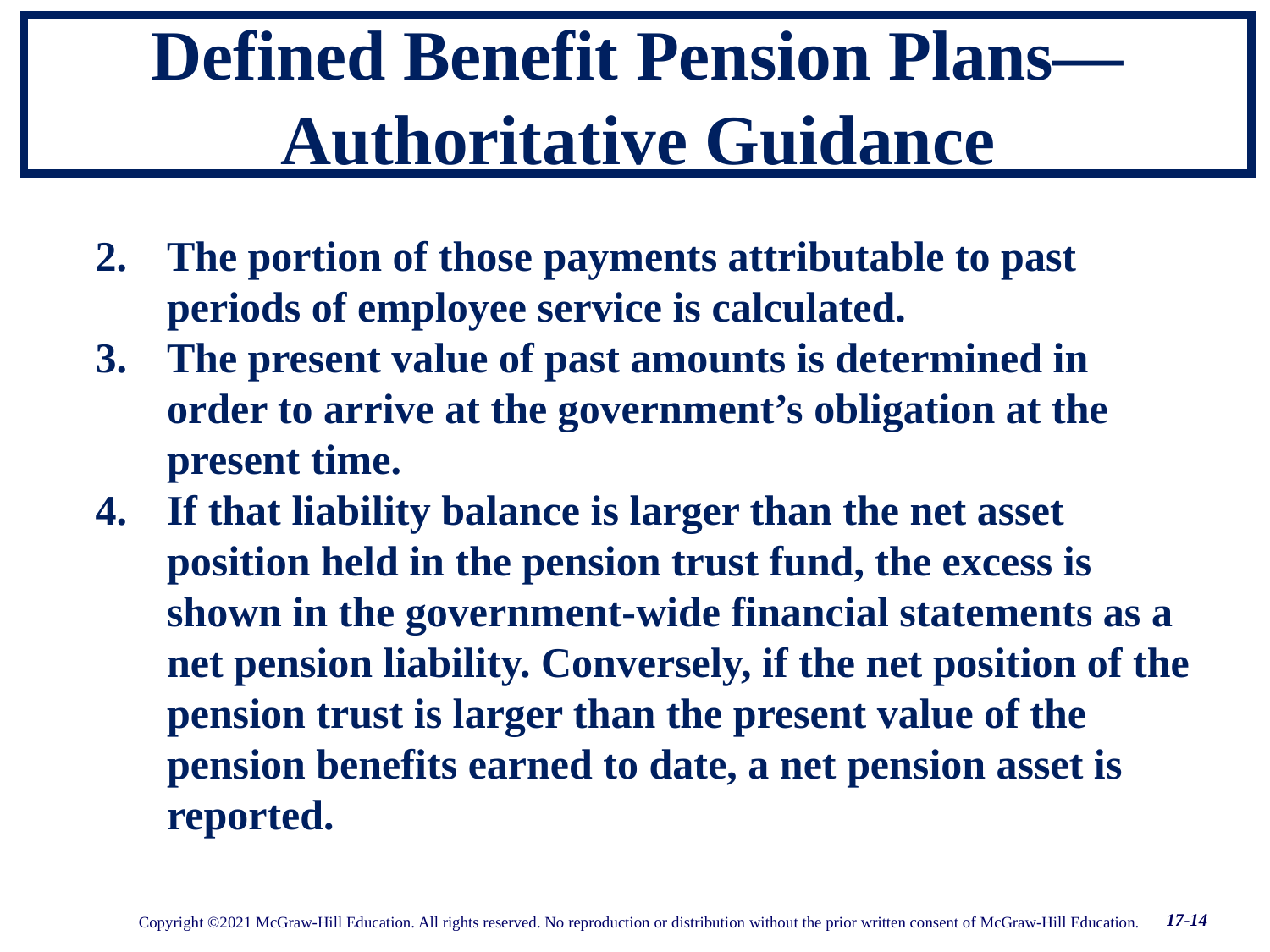

# Defined Benefit Pension Plans—Authoritative Guidance
The portion of those payments attributable to past periods of employee service is calculated.
The present value of past amounts is determined in order to arrive at the government’s obligation at the present time.
If that liability balance is larger than the net asset position held in the pension trust fund, the excess is shown in the government-wide financial statements as a net pension liability. Conversely, if the net position of the pension trust is larger than the present value of the pension benefits earned to date, a net pension asset is reported.

17-14
Copyright ©2021 McGraw-Hill Education. All rights reserved. No reproduction or distribution without the prior written consent of McGraw-Hill Education.